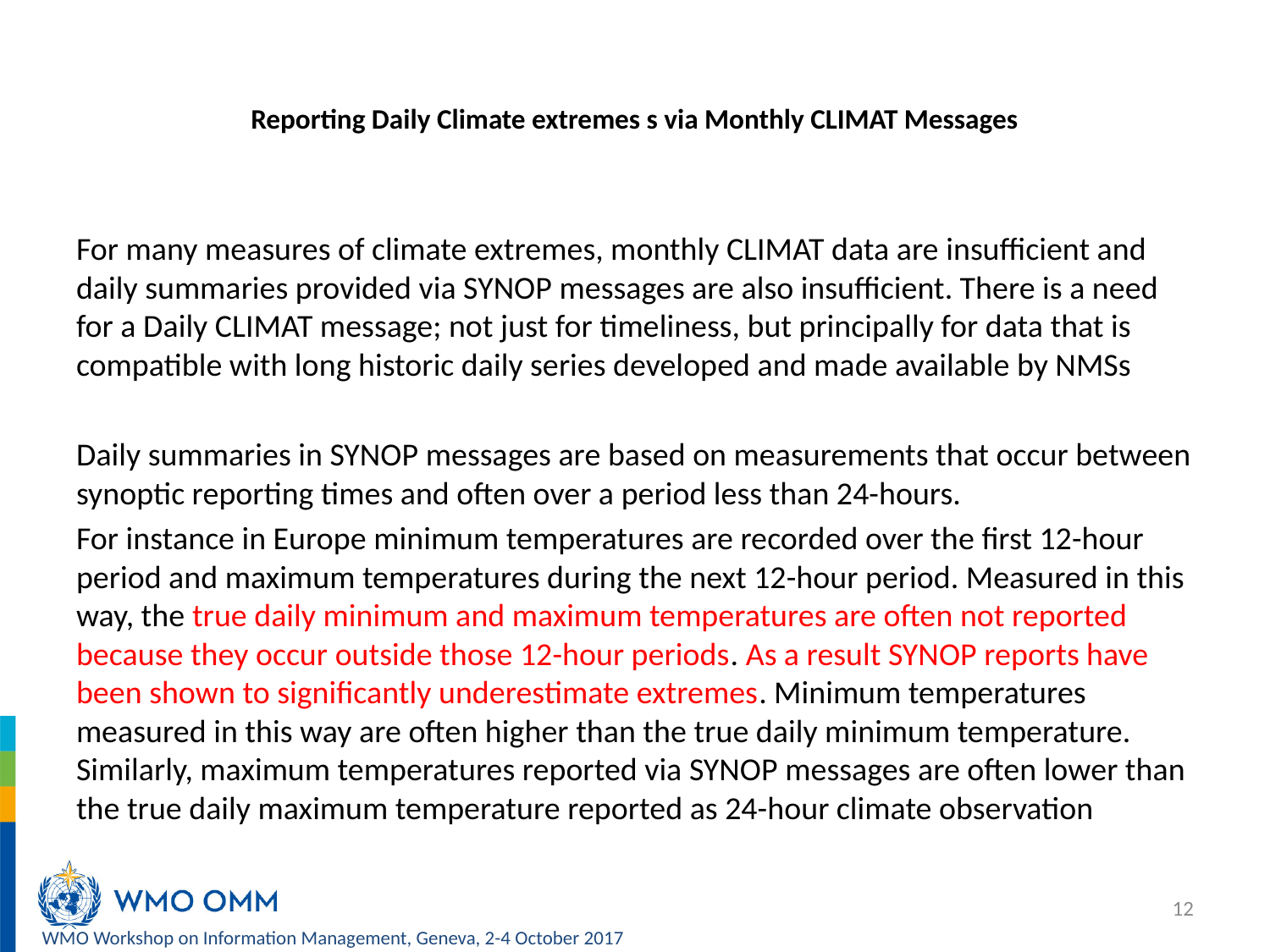

# Reporting Daily Climate extremes s via Monthly CLIMAT Messages
For many measures of climate extremes, monthly CLIMAT data are insufficient and daily summaries provided via SYNOP messages are also insufficient. There is a need for a Daily CLIMAT message; not just for timeliness, but principally for data that is compatible with long historic daily series developed and made available by NMSs

Daily summaries in SYNOP messages are based on measurements that occur between synoptic reporting times and often over a period less than 24-hours.
For instance in Europe minimum temperatures are recorded over the first 12-hour period and maximum temperatures during the next 12-hour period. Measured in this way, the true daily minimum and maximum temperatures are often not reported because they occur outside those 12-hour periods. As a result SYNOP reports have been shown to significantly underestimate extremes. Minimum temperatures measured in this way are often higher than the true daily minimum temperature. Similarly, maximum temperatures reported via SYNOP messages are often lower than the true daily maximum temperature reported as 24-hour climate observation
12
WMO Workshop on Information Management, Geneva, 2-4 October 2017